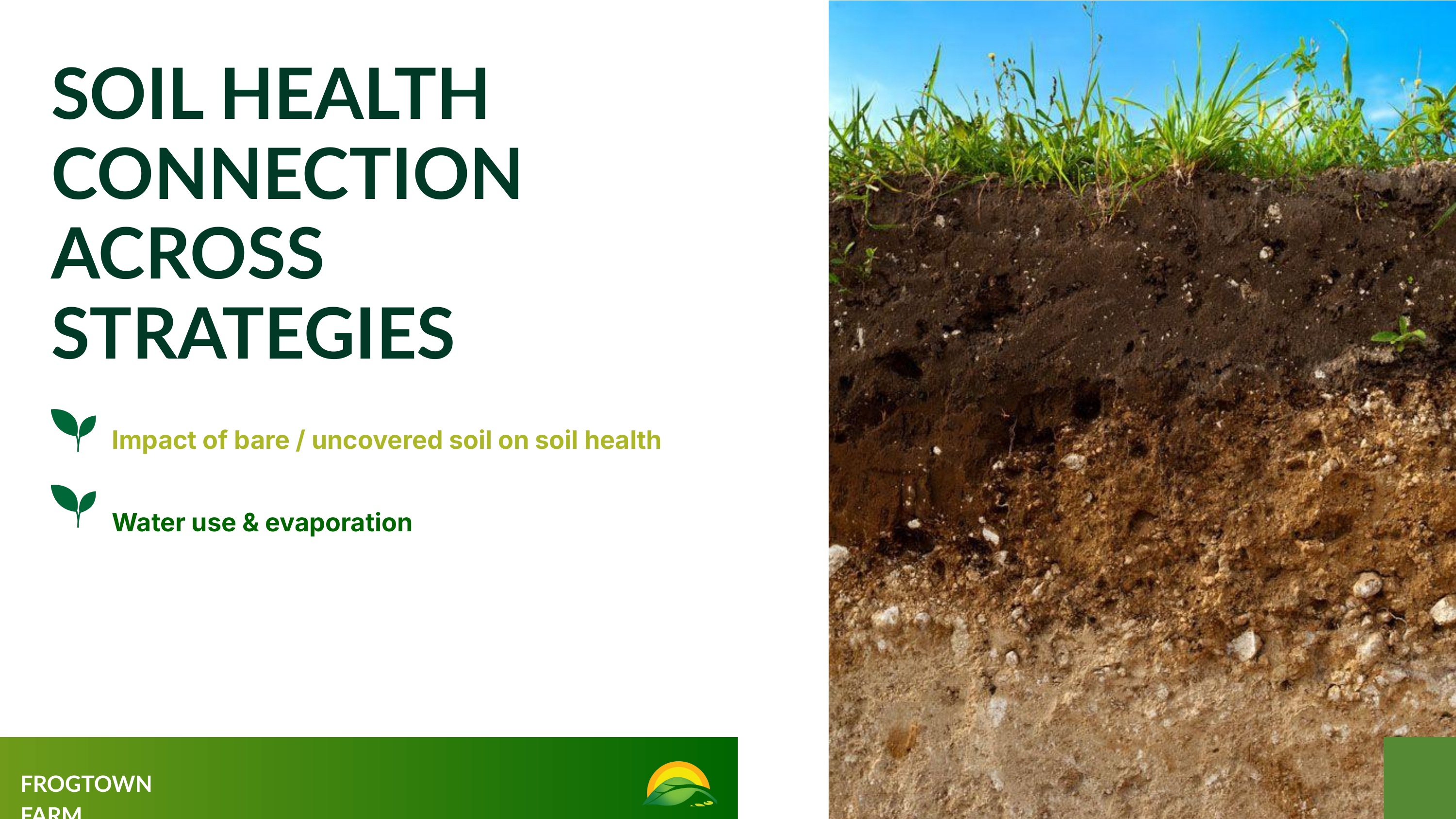

SOIL HEALTH CONNECTION ACROSS STRATEGIES

Impact of bare / uncovered soil on soil health

Water use & evaporation

FROGTOWN FARM